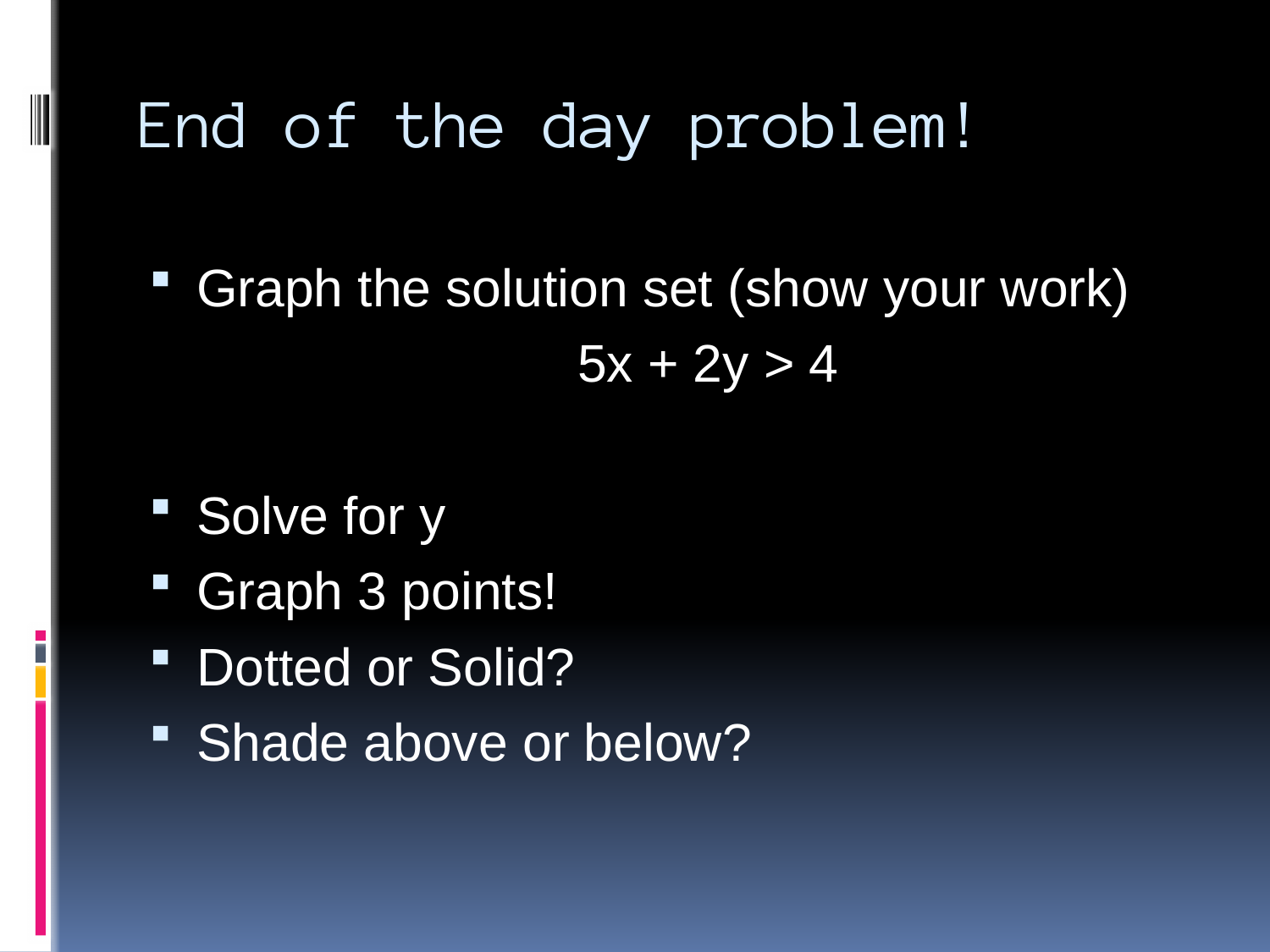

# End of the day problem!
Graph the solution set (show your work)
				5x + 2y > 4

Solve for y
Graph 3 points!
Dotted or Solid?
Shade above or below?